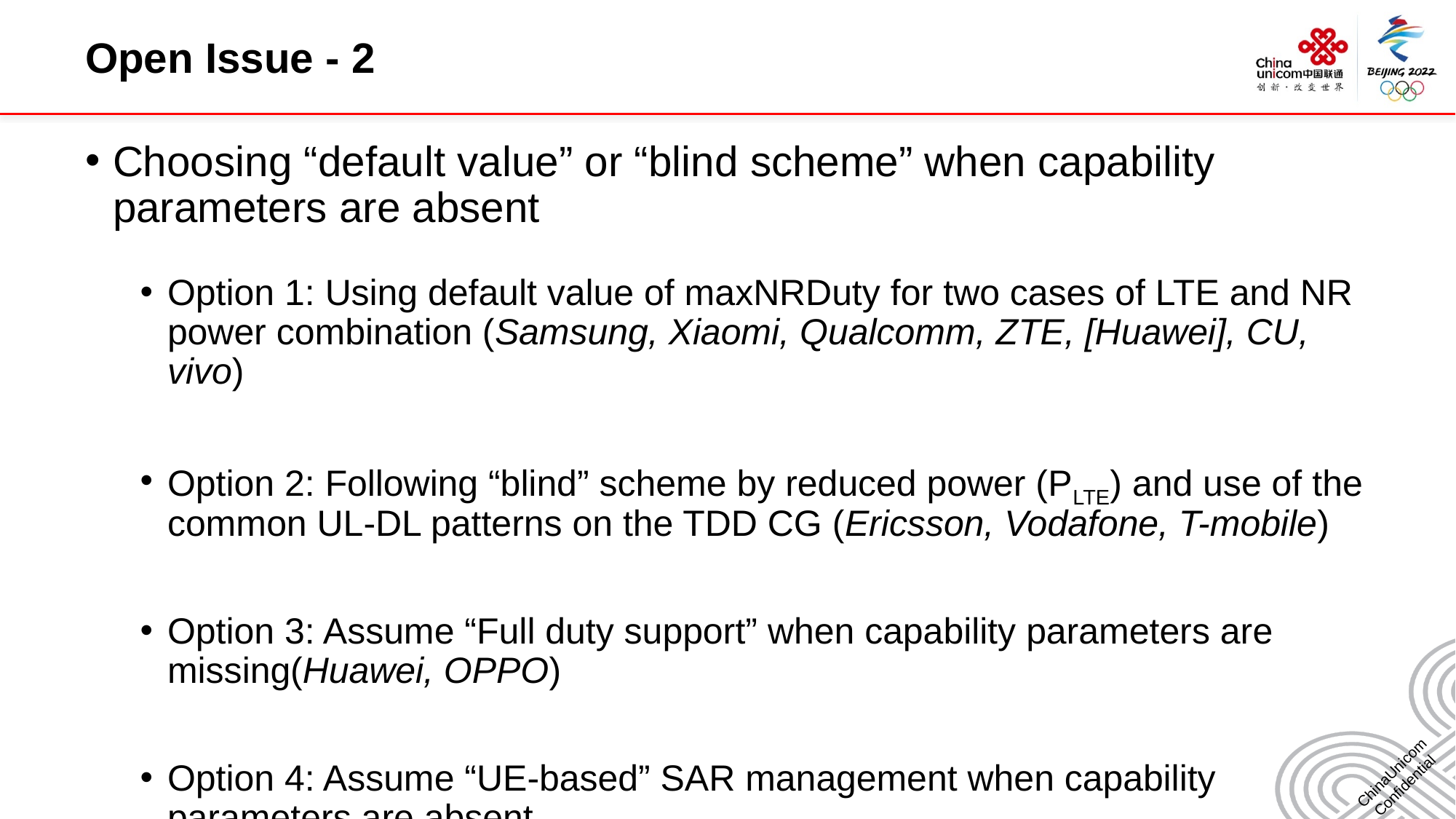

# Open Issue - 2
Choosing “default value” or “blind scheme” when capability parameters are absent

Option 1: Using default value of maxNRDuty for two cases of LTE and NR power combination (Samsung, Xiaomi, Qualcomm, ZTE, [Huawei], CU, vivo)

Option 2: Following “blind” scheme by reduced power (PLTE) and use of the common UL-DL patterns on the TDD CG (Ericsson, Vodafone, T-mobile)

Option 3: Assume “Full duty support” when capability parameters are missing(Huawei, OPPO)

Option 4: Assume “UE-based” SAR management when capability parameters are absent.